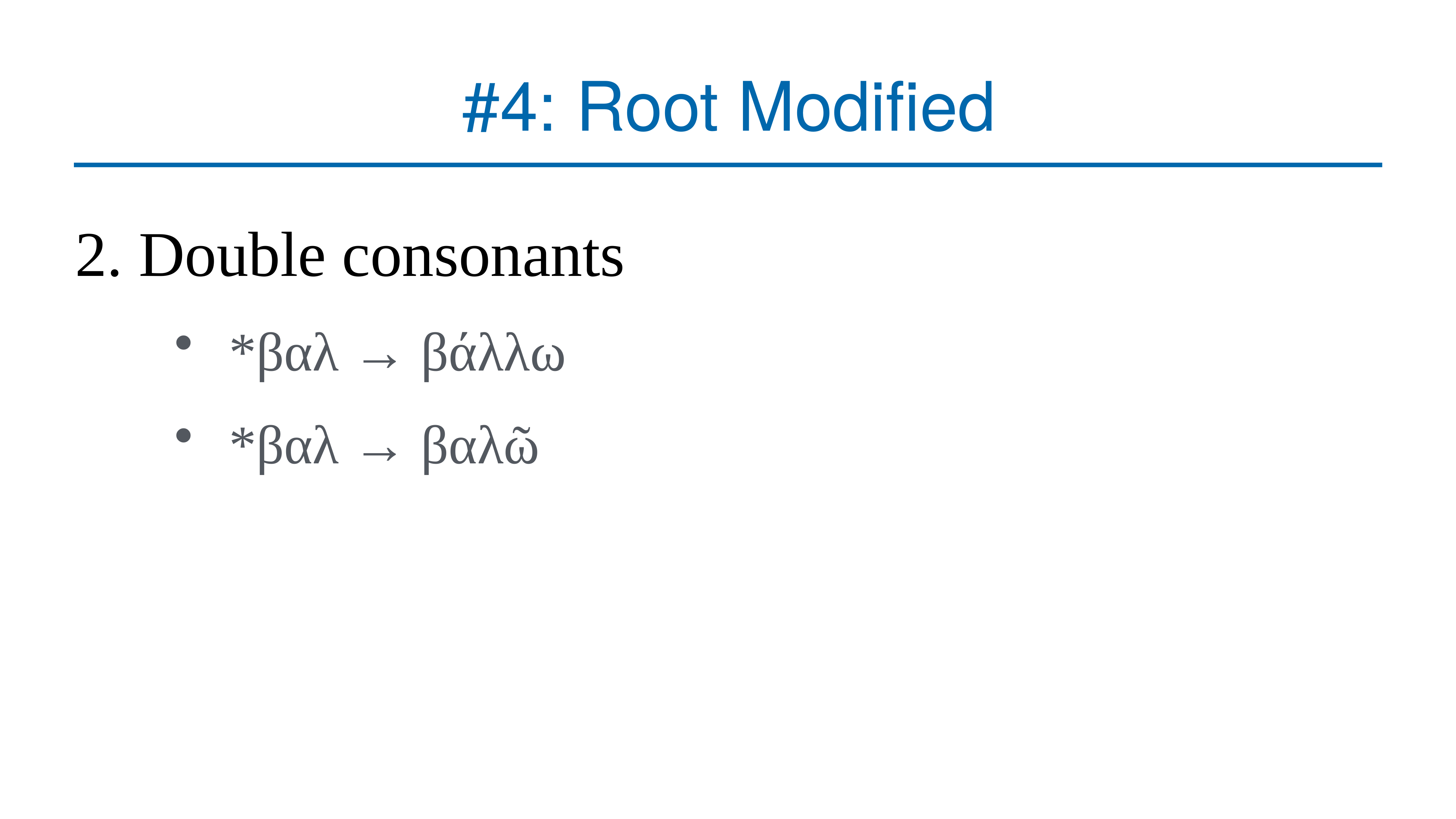

# #4: Root Modified
2. Double consonants
*βαλ → βάλλω
*βαλ → βαλῶ